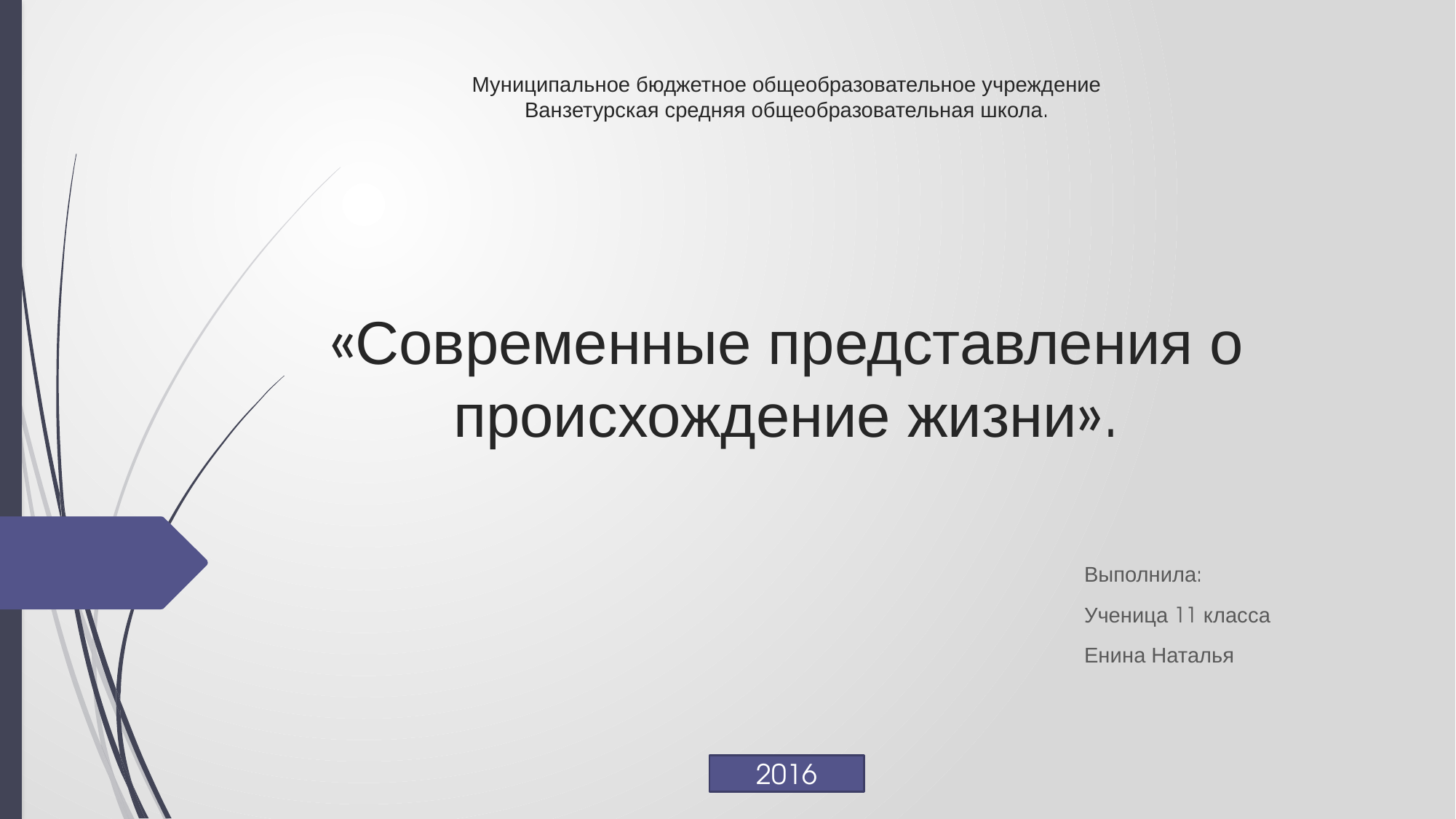

# Муниципальное бюджетное общеобразовательное учреждение Ванзетурская средняя общеобразовательная школа. «Современные представления о происхождение жизни».
Выполнила:
Ученица 11 класса
Енина Наталья
2016